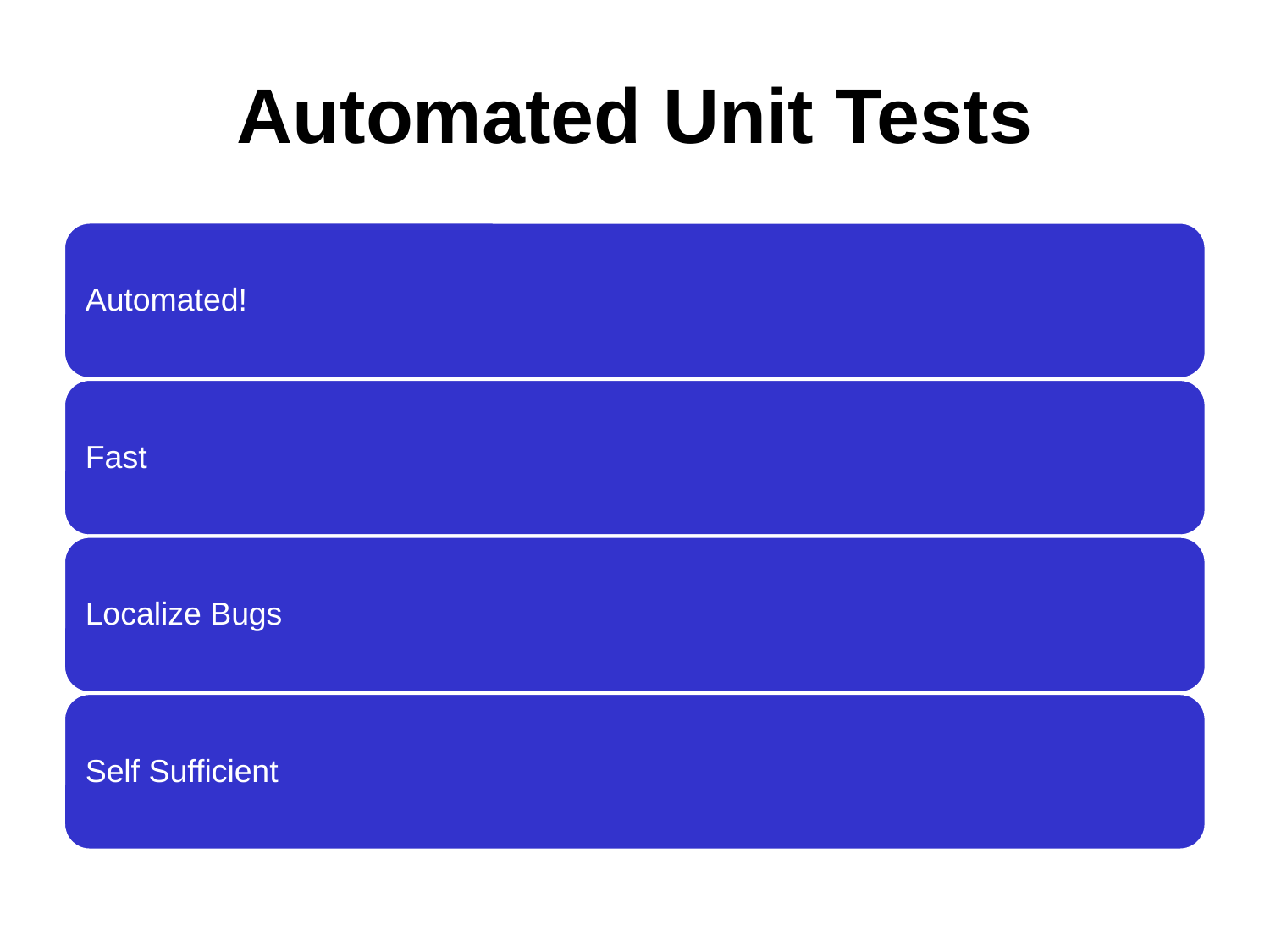

# Automated Unit Tests
Fast
Localize Bugs
Self Sufficient
Automated!